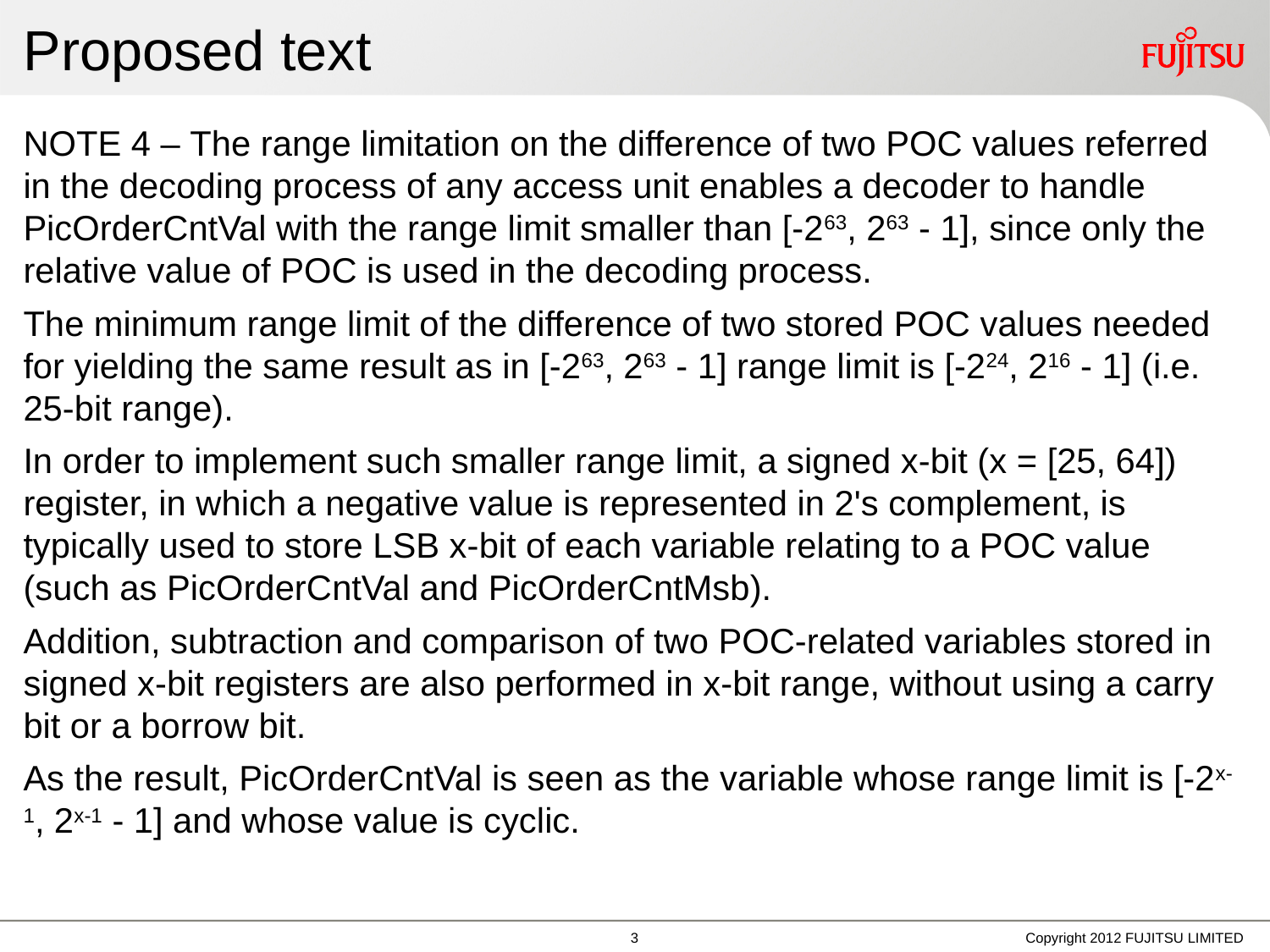

# Proposed text
NOTE 4 – The range limitation on the difference of two POC values referred in the decoding process of any access unit enables a decoder to handle PicOrderCntVal with the range limit smaller than [-263, 263 - 1], since only the relative value of POC is used in the decoding process.
The minimum range limit of the difference of two stored POC values needed for yielding the same result as in [-263, 263 - 1] range limit is [-224, 216 - 1] (i.e. 25-bit range).
In order to implement such smaller range limit, a signed x-bit (x = [25, 64]) register, in which a negative value is represented in 2's complement, is typically used to store LSB x-bit of each variable relating to a POC value (such as PicOrderCntVal and PicOrderCntMsb).
Addition, subtraction and comparison of two POC-related variables stored in signed x-bit registers are also performed in x-bit range, without using a carry bit or a borrow bit.
As the result, PicOrderCntVal is seen as the variable whose range limit is [-2x-1, 2x-1 - 1] and whose value is cyclic.
3
Copyright 2012 FUJITSU LIMITED